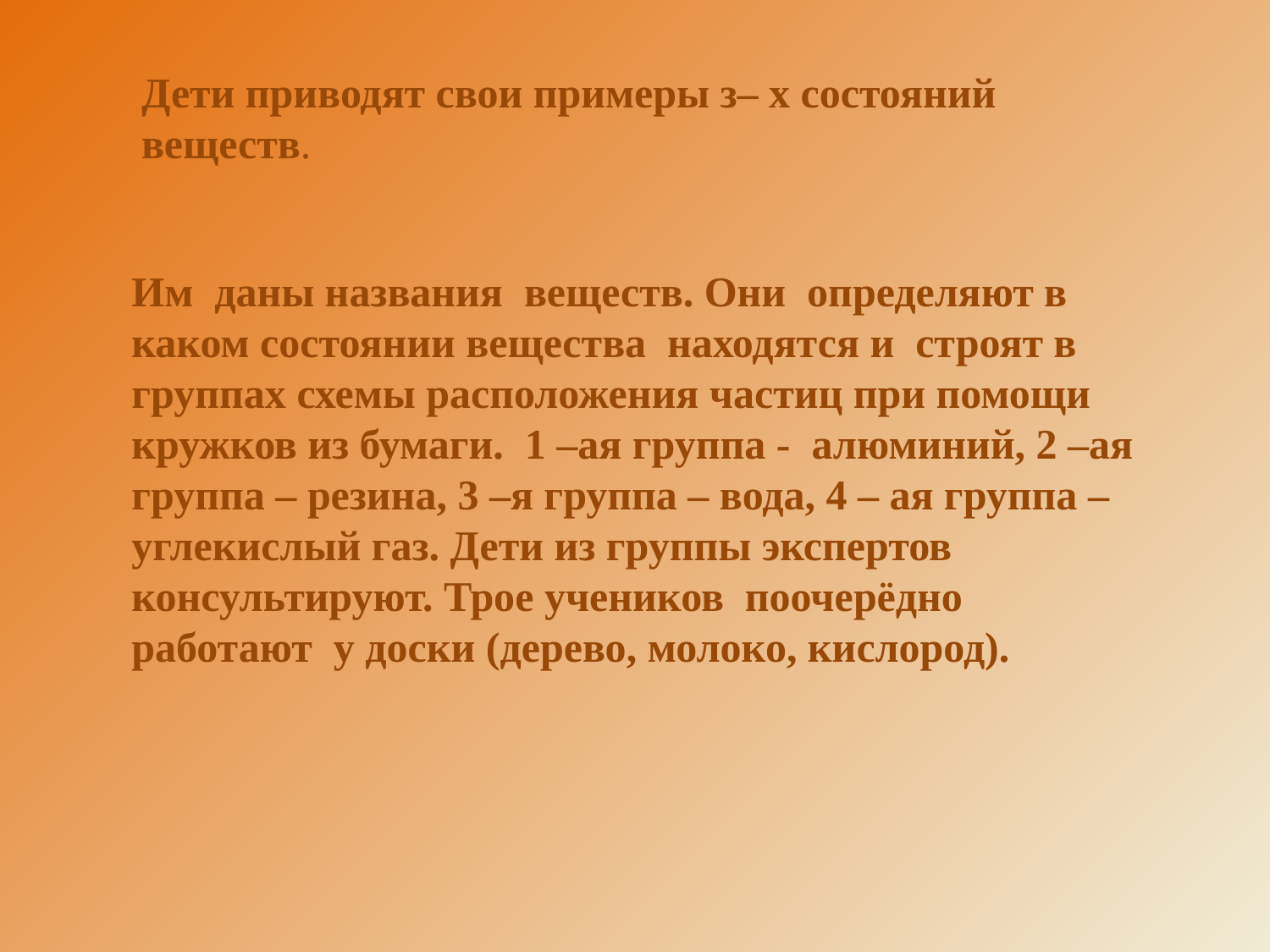

Дети приводят свои примеры з– х состояний веществ.
Им  даны названия  веществ. Они  определяют в каком состоянии вещества  находятся и  строят в группах схемы расположения частиц при помощи кружков из бумаги.  1 –ая группа -  алюминий, 2 –ая группа – резина, 3 –я группа – вода, 4 – ая группа – углекислый газ. Дети из группы экспертов консультируют. Трое учеников  поочерёдно  работают  у доски (дерево, молоко, кислород).